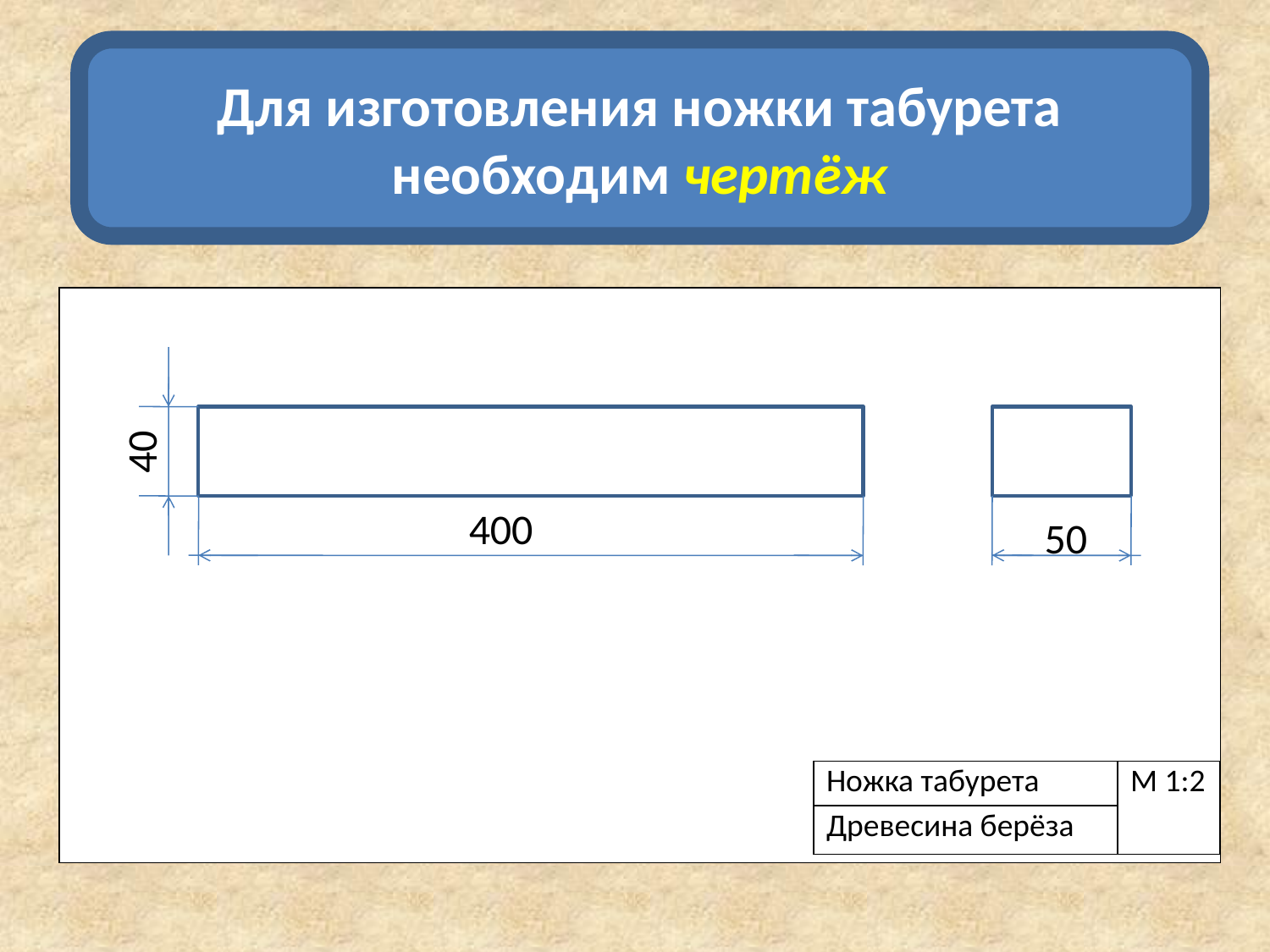

Для изготовления ножки табурета необходим чертёж
|  |
| --- |

40
400
50
| Ножка табурета | М 1:2 |
| --- | --- |
| Древесина берёза |  |